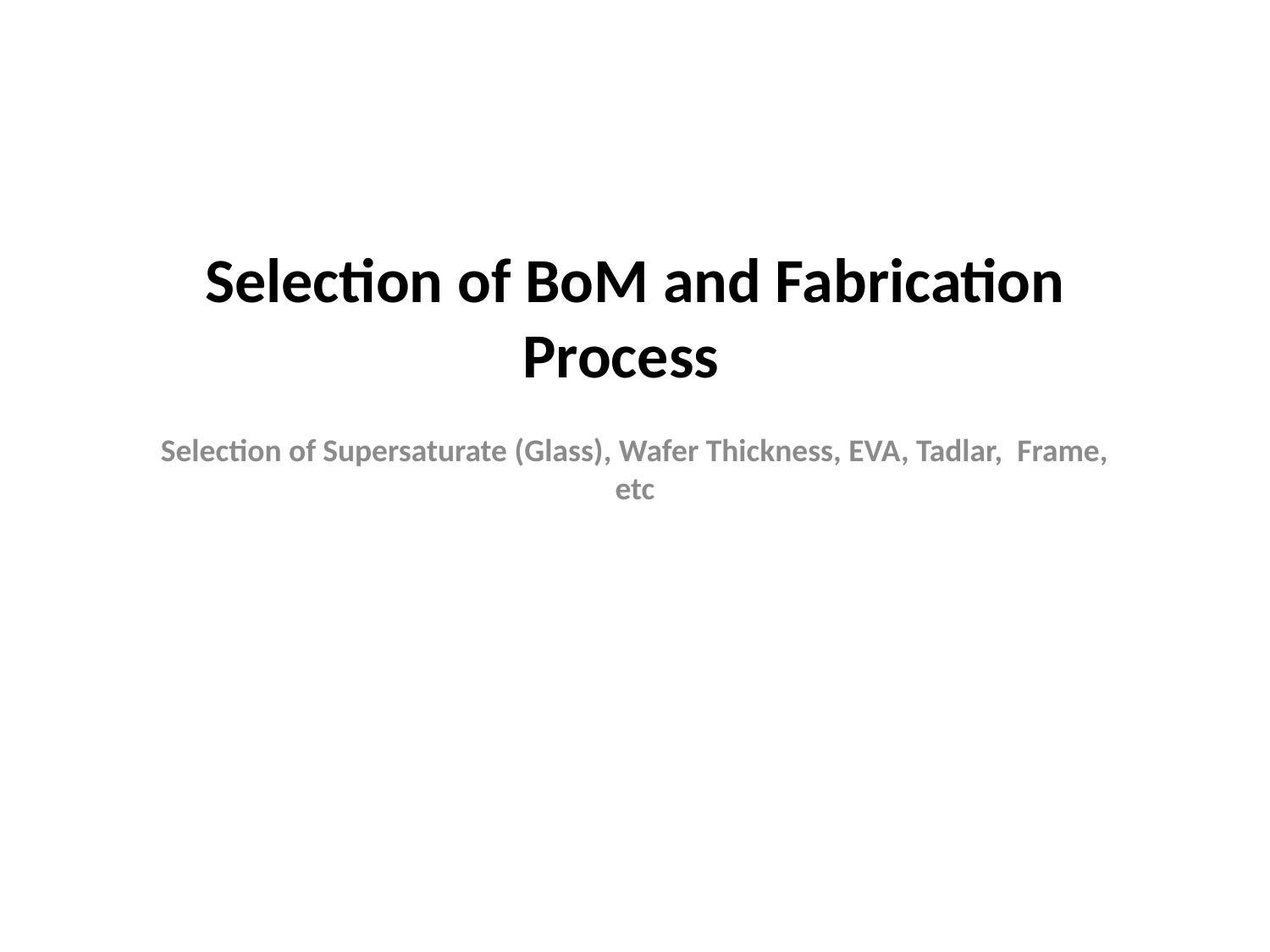

# Selection of BoM and Fabrication Process
Selection of Supersaturate (Glass), Wafer Thickness, EVA, Tadlar,  Frame, etc